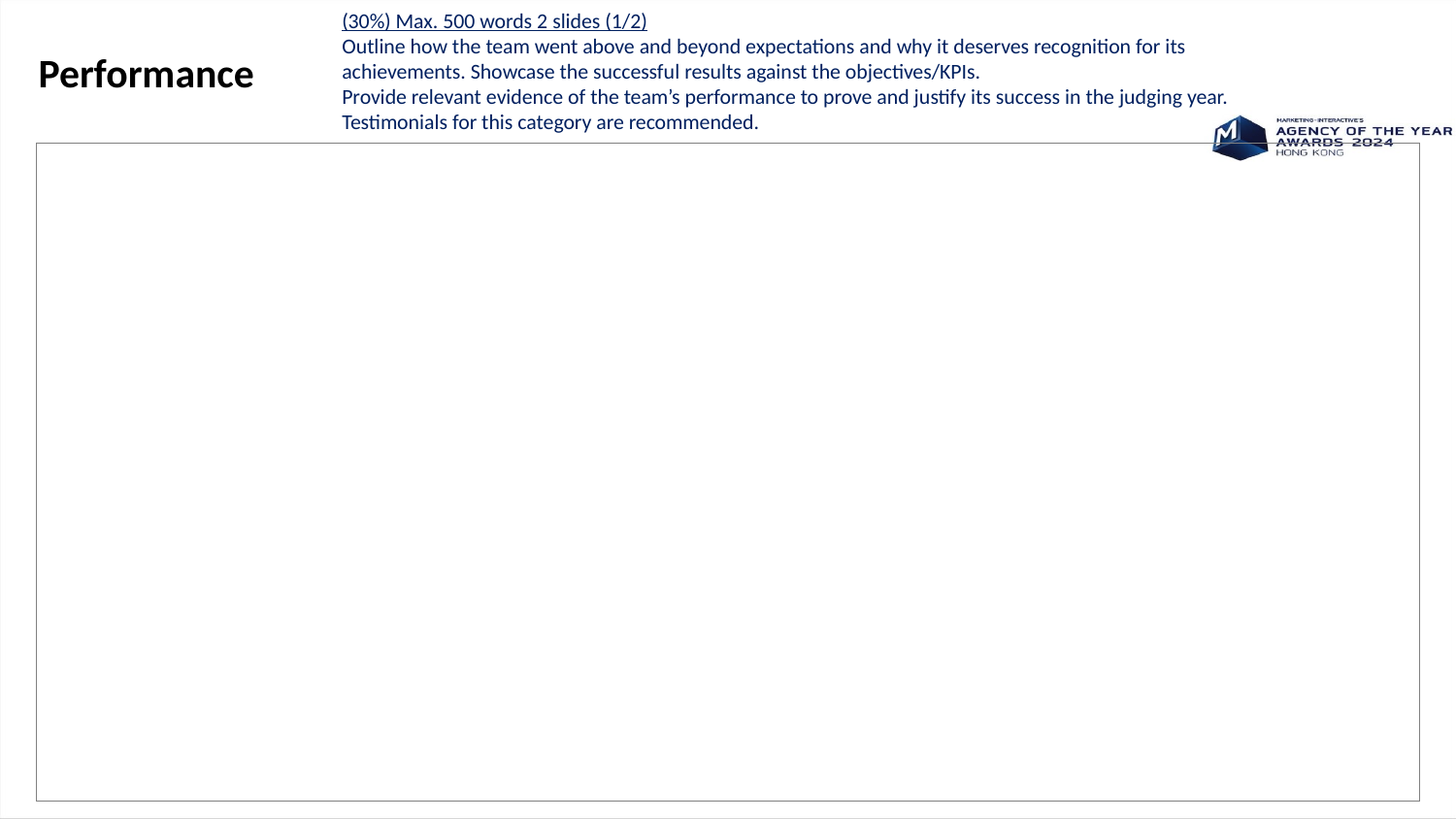

Performance
(30%) Max. 500 words 2 slides (1/2)
Outline how the team went above and beyond expectations and why it deserves recognition for its achievements. Showcase the successful results against the objectives/KPIs.
Provide relevant evidence of the team’s performance to prove and justify its success in the judging year. Testimonials for this category are recommended.
|  |
| --- |